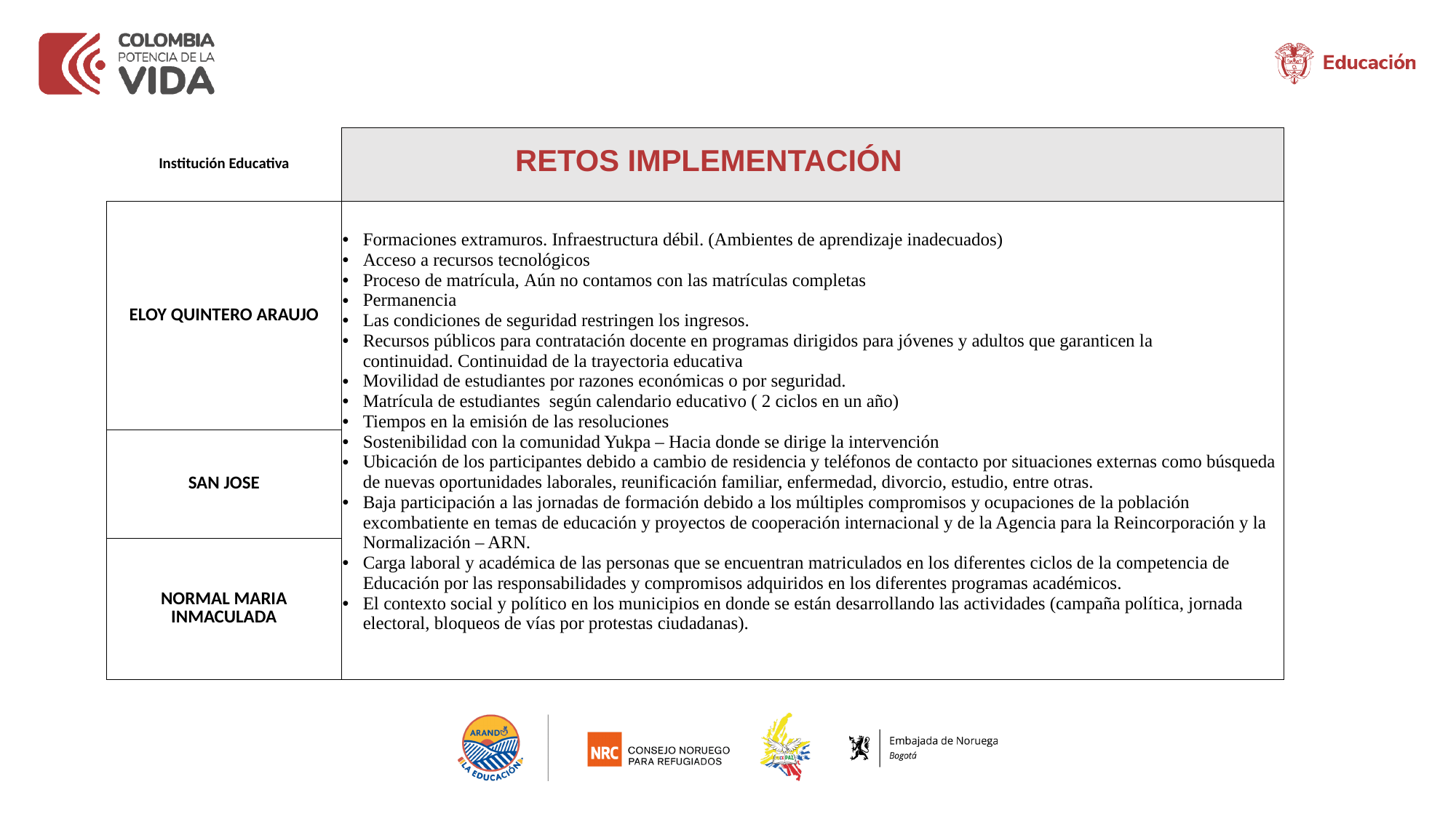

| Institución Educativa |  |
| --- | --- |
| ELOY QUINTERO ARAUJO | Formaciones extramuros. Infraestructura débil. (Ambientes de aprendizaje inadecuados)  Acceso a recursos tecnológicos Proceso de matrícula, Aún no contamos con las matrículas completas  Permanencia Las condiciones de seguridad restringen los ingresos.  Recursos públicos para contratación docente en programas dirigidos para jóvenes y adultos que garanticen la continuidad. Continuidad de la trayectoria educativa  Movilidad de estudiantes por razones económicas o por seguridad.  Matrícula de estudiantes  según calendario educativo ( 2 ciclos en un año)  Tiempos en la emisión de las resoluciones  Sostenibilidad con la comunidad Yukpa – Hacia donde se dirige la intervención  Ubicación de los participantes debido a cambio de residencia y teléfonos de contacto por situaciones externas como búsqueda de nuevas oportunidades laborales, reunificación familiar, enfermedad, divorcio, estudio, entre otras. Baja participación a las jornadas de formación debido a los múltiples compromisos y ocupaciones de la población excombatiente en temas de educación y proyectos de cooperación internacional y de la Agencia para la Reincorporación y la Normalización – ARN. Carga laboral y académica de las personas que se encuentran matriculados en los diferentes ciclos de la competencia de Educación por las responsabilidades y compromisos adquiridos en los diferentes programas académicos. El contexto social y político en los municipios en donde se están desarrollando las actividades (campaña política, jornada electoral, bloqueos de vías por protestas ciudadanas). |
| SAN JOSE |  |
| NORMAL MARIA INMACULADA |  |
RETOS IMPLEMENTACIÓN
www.---------------.gov.co